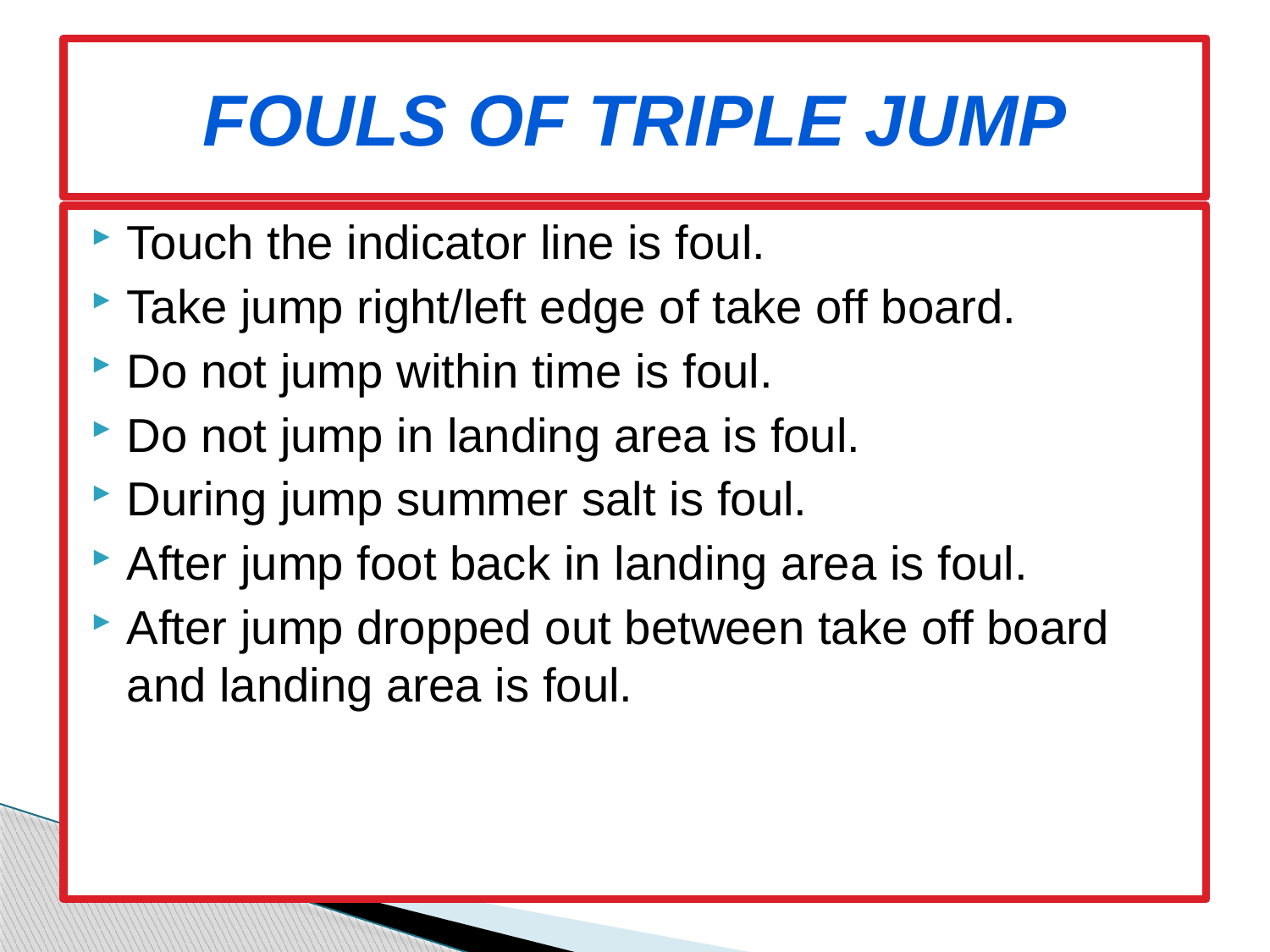

# Fouls of Triple Jump
Touch the indicator line is foul.
Take jump right/left edge of take off board.
Do not jump within time is foul.
Do not jump in landing area is foul.
During jump summer salt is foul.
After jump foot back in landing area is foul.
After jump dropped out between take off board and landing area is foul.